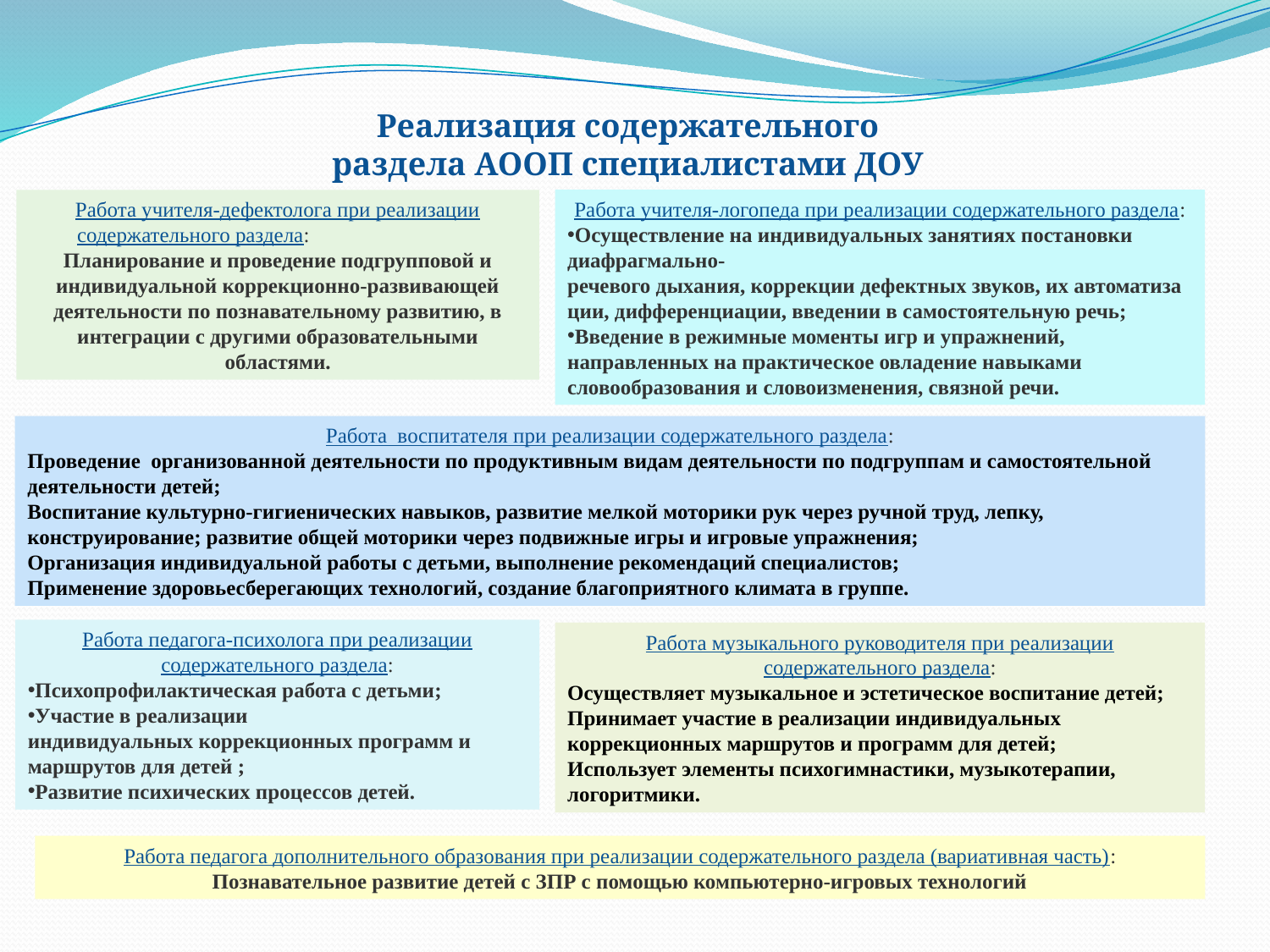

Реализация содержательного раздела АООП специалистами ДОУ
Работа учителя-логопеда при реализации содержательного раздела:
Осуществление на индивидуальных занятиях постановки диафрагмально-речевого дыхания, коррекции дефектных звуков, их автоматизации, дифференциации, введении в самостоятельную речь;
Введение в режимные моменты игр и упражнений, направленных на практическое овладение навыками словообразования и словоизменения, связной речи.
Работа учителя-дефектолога при реализации содержательного раздела:                                 Планирование и проведение подгрупповой и индивидуальной коррекционно-развивающей деятельности по познавательному развитию, в интеграции с другими образовательными областями.
Работа  воспитателя при реализации содержательного раздела:
Проведение  организованной деятельности по продуктивным видам деятельности по подгруппам и самостоятельной деятельности детей;
Воспитание культурно-гигиенических навыков, развитие мелкой моторики рук через ручной труд, лепку, конструирование; развитие общей моторики через подвижные игры и игровые упражнения;
Организация индивидуальной работы с детьми, выполнение рекомендаций специалистов;
Применение здоровьесберегающих технологий, создание благоприятного климата в группе.
Работа педагога-психолога при реализации содержательного раздела:
Психопрофилактическая работа с детьми;
Участие в реализации индивидуальных коррекционных программ и маршрутов для детей ;
Развитие психических процессов детей.
Работа музыкального руководителя при реализации содержательного раздела:
Осуществляет музыкальное и эстетическое воспитание детей;
Принимает участие в реализации индивидуальных коррекционных маршрутов и программ для детей;
Использует элементы психогимнастики, музыкотерапии, логоритмики.
Работа педагога дополнительного образования при реализации содержательного раздела (вариативная часть):
Познавательное развитие детей с ЗПР с помощью компьютерно-игровых технологий